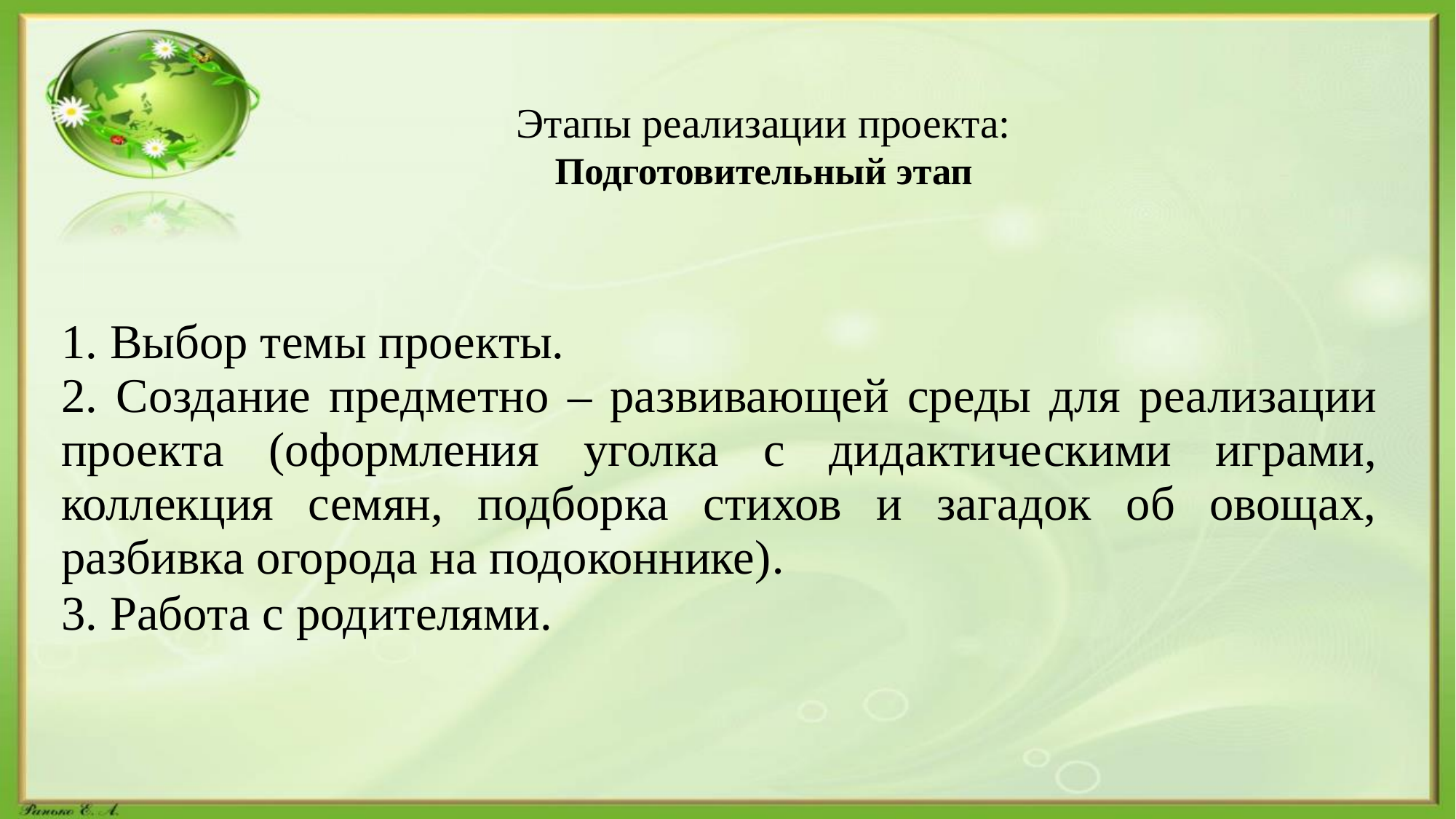

# Этапы реализации проекта: Подготовительный этап

| 1. Выбор темы проекты. 2. Создание предметно – развивающей среды для реализации проекта (оформления уголка с дидактическими играми, коллекция семян, подборка стихов и загадок об овощах, разбивка огорода на подоконнике). 3. Работа с родителями. |
| --- |